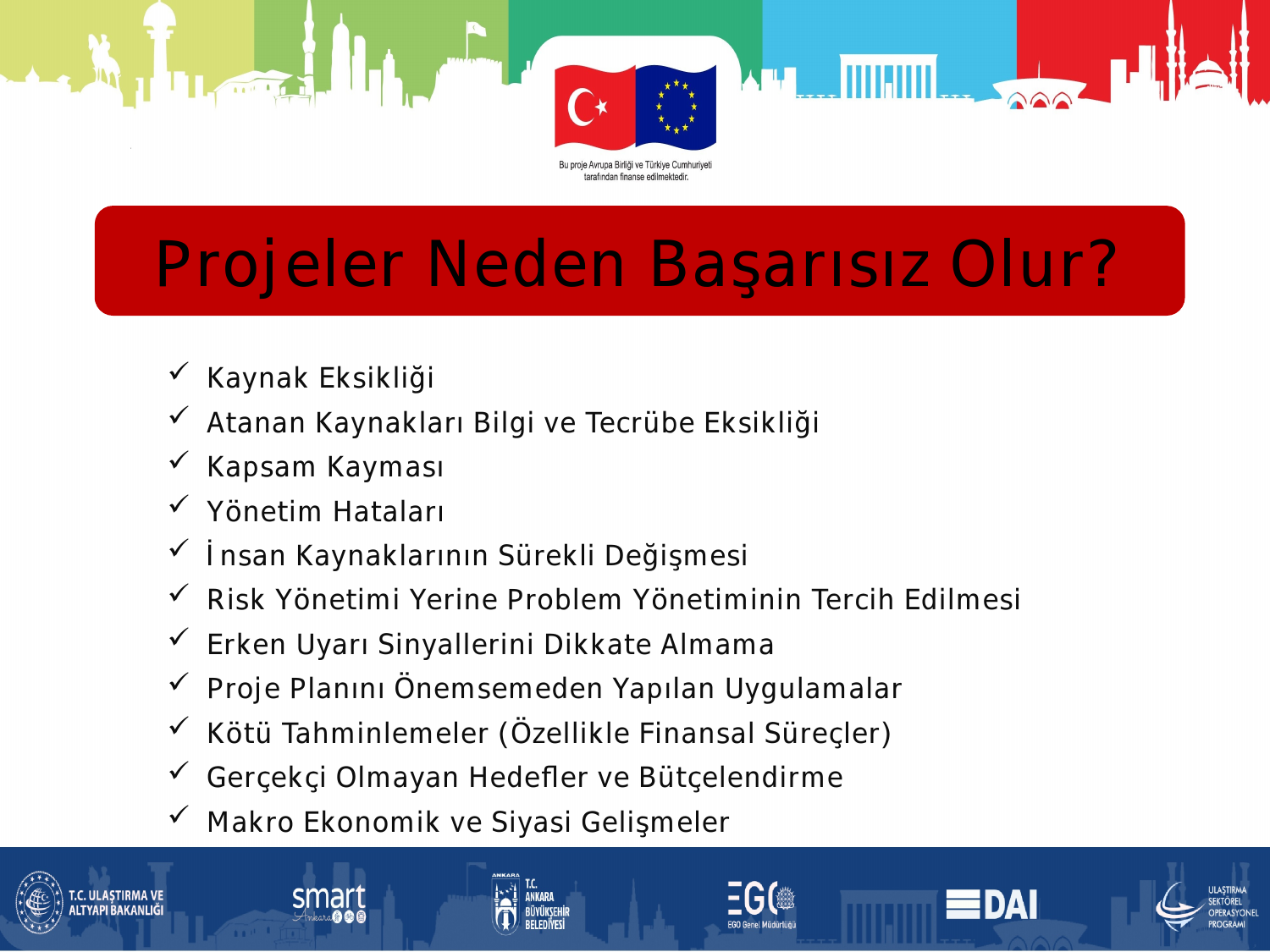

Projeler Neden Başarısız Olur?

  Kaynak Eksikliği
  Atanan Kaynakları Bilgi ve Tecrübe Eksikliği
  Kapsam Kayması
  Yönetim Hataları
  İnsan Kaynaklarının Sürekli Değişmesi
  Risk Yönetimi Yerine Problem Yönetiminin Tercih Edilmesi
  Erken Uyarı Sinyallerini Dikkate Almama
  Proje Planını Önemsemeden Yapılan Uygulamalar
  Kötü Tahminlemeler (Özellikle Finansal Süreçler)
  Gerçekçi Olmayan Hedefler ve Bütçelendirme
  Makro Ekonomik ve Siyasi Gelişmeler